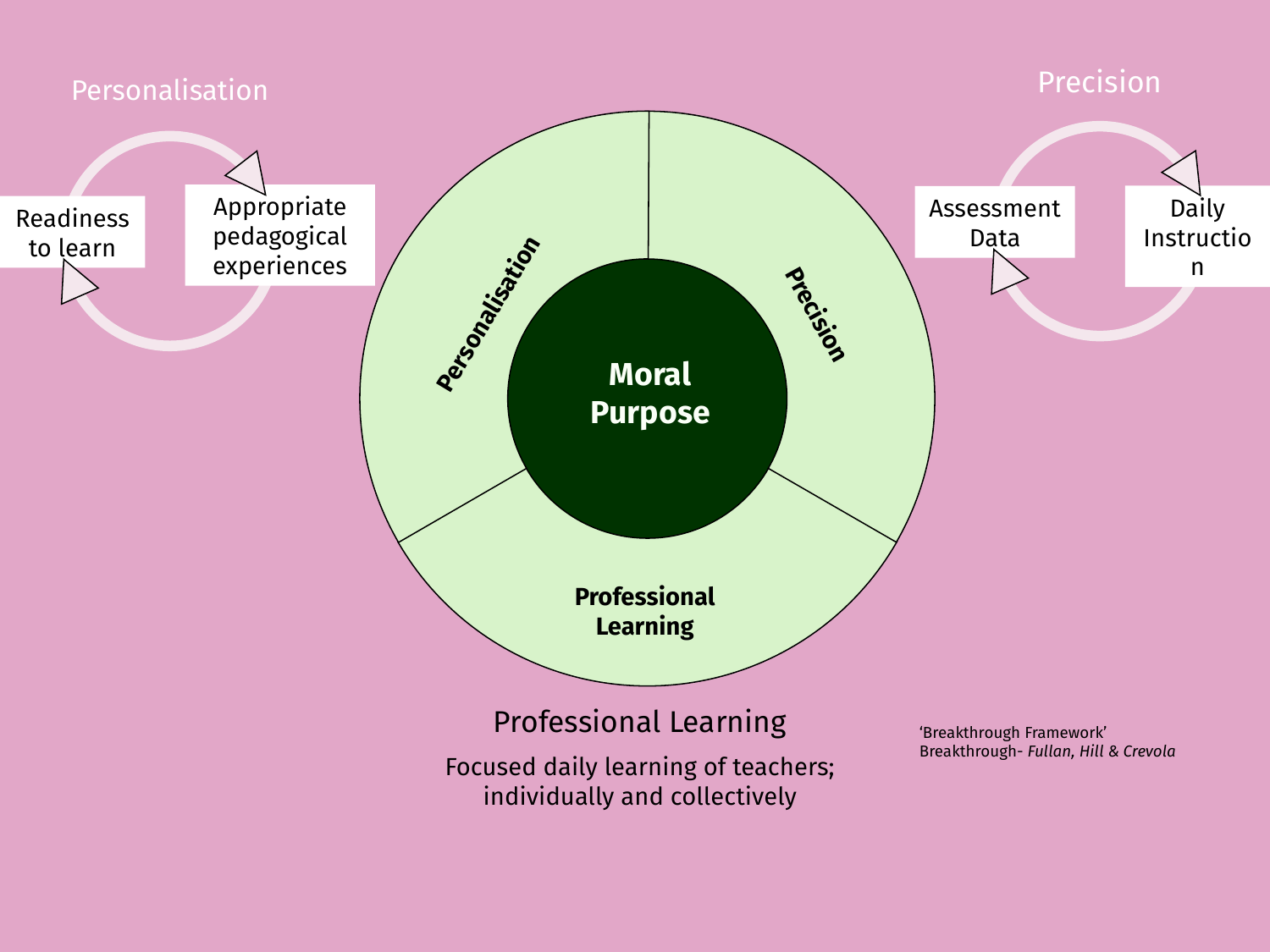

Precision

Daily Instruction
Assessment Data

Personalisation

Appropriate pedagogical experiences
Readiness to learn

Personalisation

Moral
Purpose
Precision
Building
Leadership
Capacity
Professional
Learning

Professional Learning
Focused daily learning of teachers; individually and collectively
‘Breakthrough Framework’
Breakthrough- Fullan, Hill & Crevola